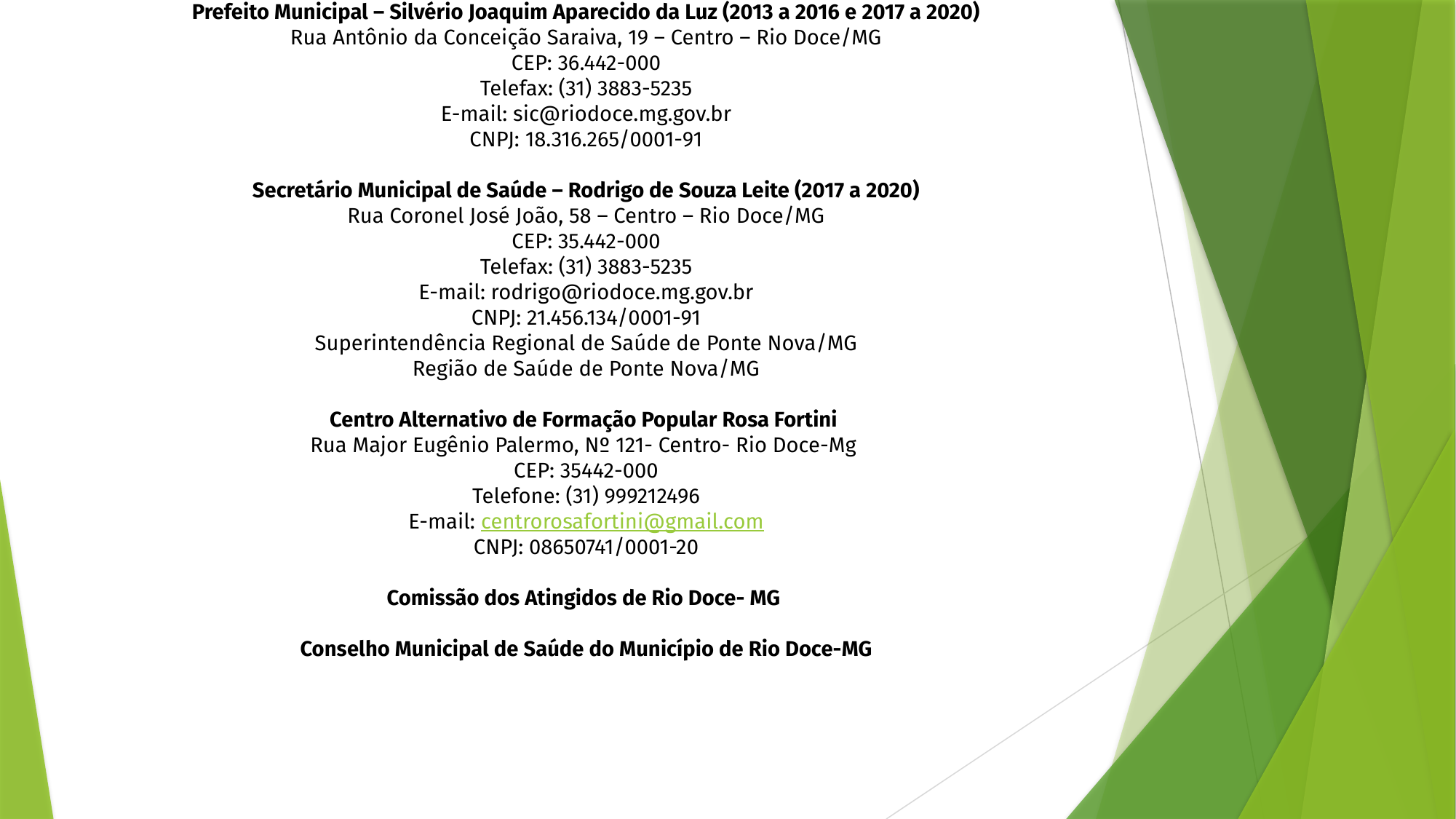

Prefeito Municipal – Silvério Joaquim Aparecido da Luz (2013 a 2016 e 2017 a 2020)
Rua Antônio da Conceição Saraiva, 19 – Centro – Rio Doce/MG
CEP: 36.442-000
Telefax: (31) 3883-5235
E-mail: sic@riodoce.mg.gov.br
CNPJ: 18.316.265/0001-91

Secretário Municipal de Saúde – Rodrigo de Souza Leite (2017 a 2020)
Rua Coronel José João, 58 – Centro – Rio Doce/MG
CEP: 35.442-000
Telefax: (31) 3883-5235
E-mail: rodrigo@riodoce.mg.gov.br
CNPJ: 21.456.134/0001-91
Superintendência Regional de Saúde de Ponte Nova/MG
Região de Saúde de Ponte Nova/MG

Centro Alternativo de Formação Popular Rosa Fortini
Rua Major Eugênio Palermo, Nº 121- Centro- Rio Doce-Mg
CEP: 35442-000
Telefone: (31) 999212496
E-mail: centrorosafortini@gmail.com
CNPJ: 08650741/0001-20

Comissão dos Atingidos de Rio Doce- MG

Conselho Municipal de Saúde do Município de Rio Doce-MG